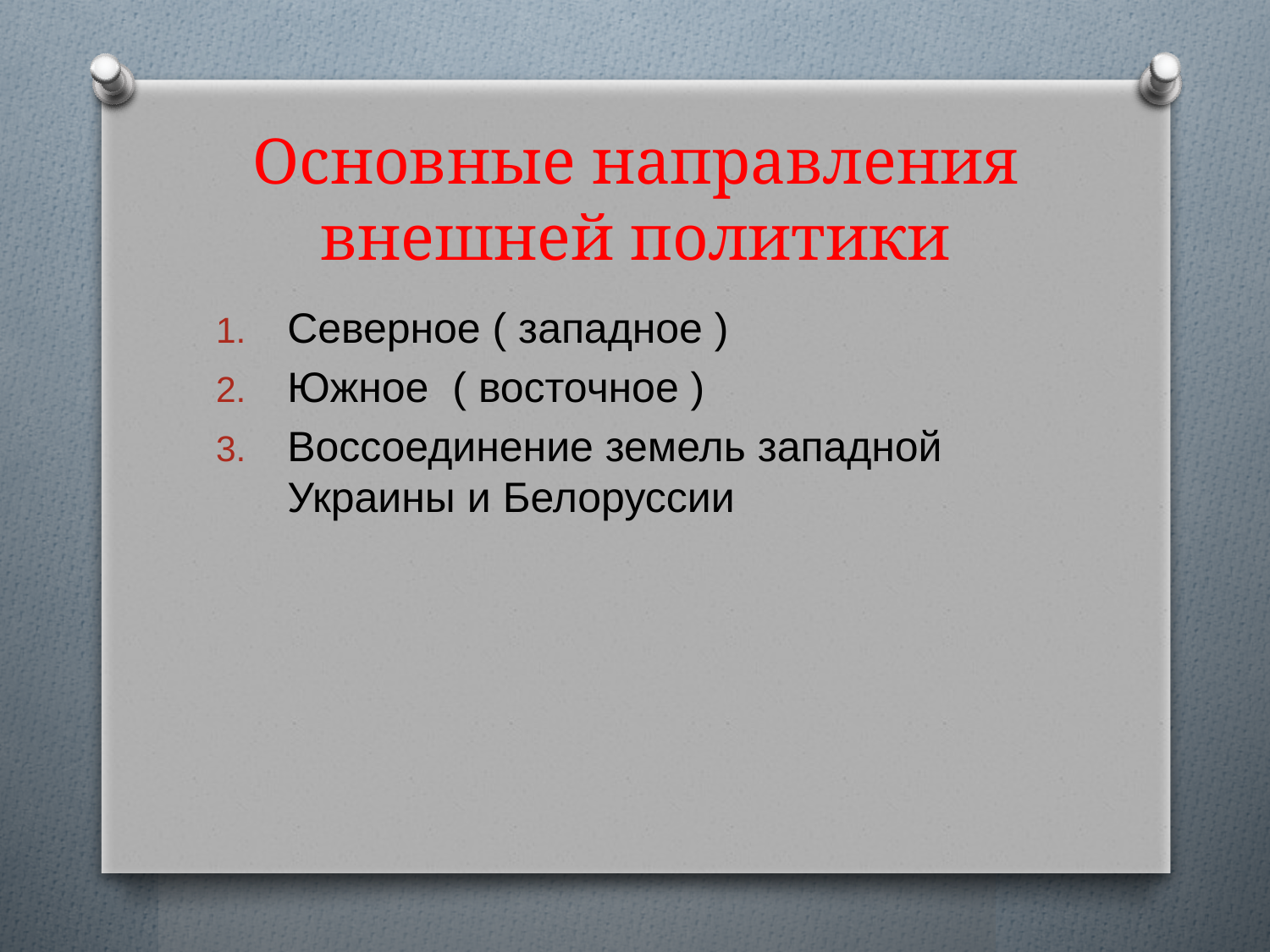

# Основные направления внешней политики
Северное ( западное )
Южное  ( восточное )
Воссоединение земель западной Украины и Белоруссии